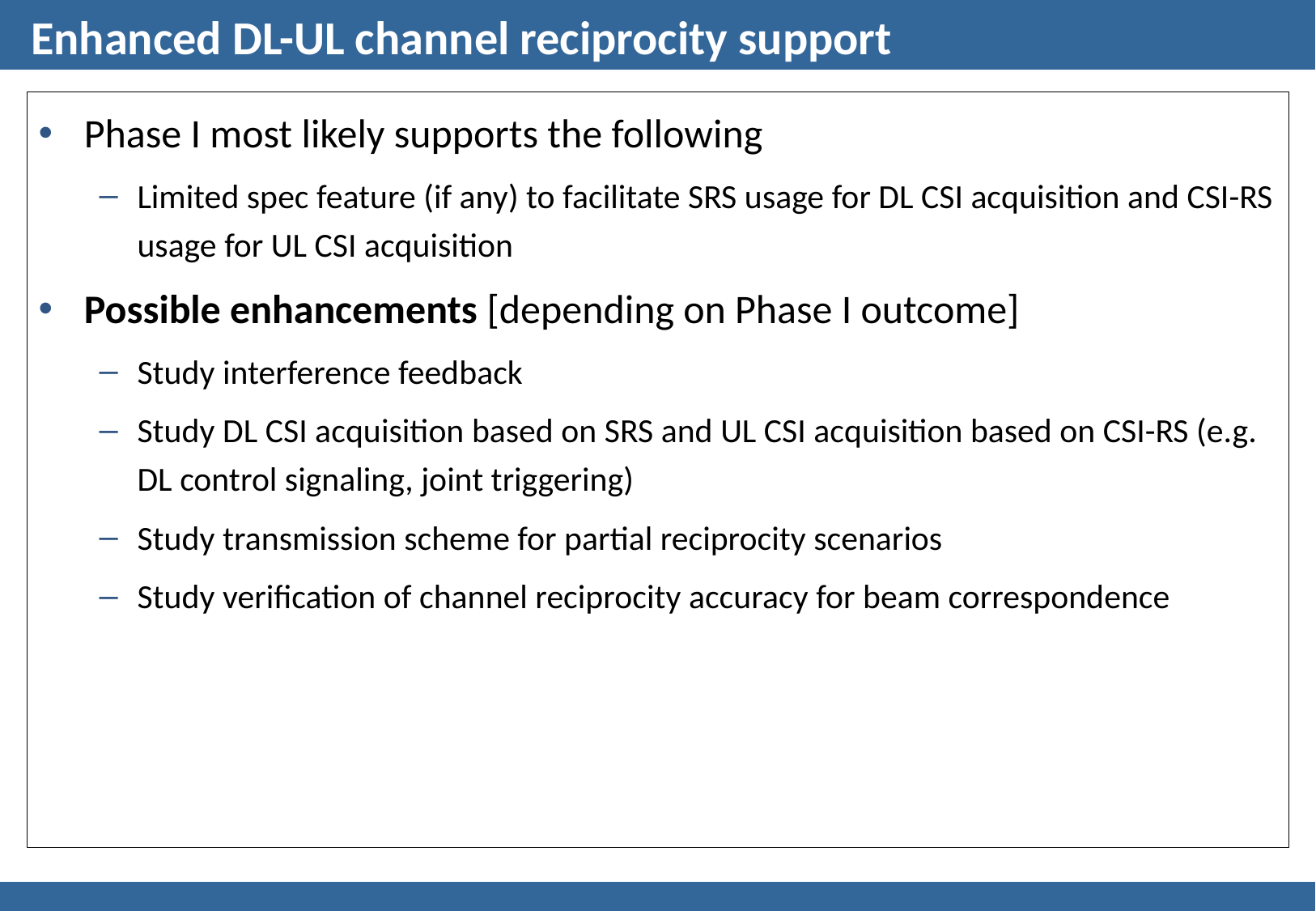

# Enhanced DL-UL channel reciprocity support
Phase I most likely supports the following
Limited spec feature (if any) to facilitate SRS usage for DL CSI acquisition and CSI-RS usage for UL CSI acquisition
Possible enhancements [depending on Phase I outcome]
Study interference feedback
Study DL CSI acquisition based on SRS and UL CSI acquisition based on CSI-RS (e.g. DL control signaling, joint triggering)
Study transmission scheme for partial reciprocity scenarios
Study verification of channel reciprocity accuracy for beam correspondence